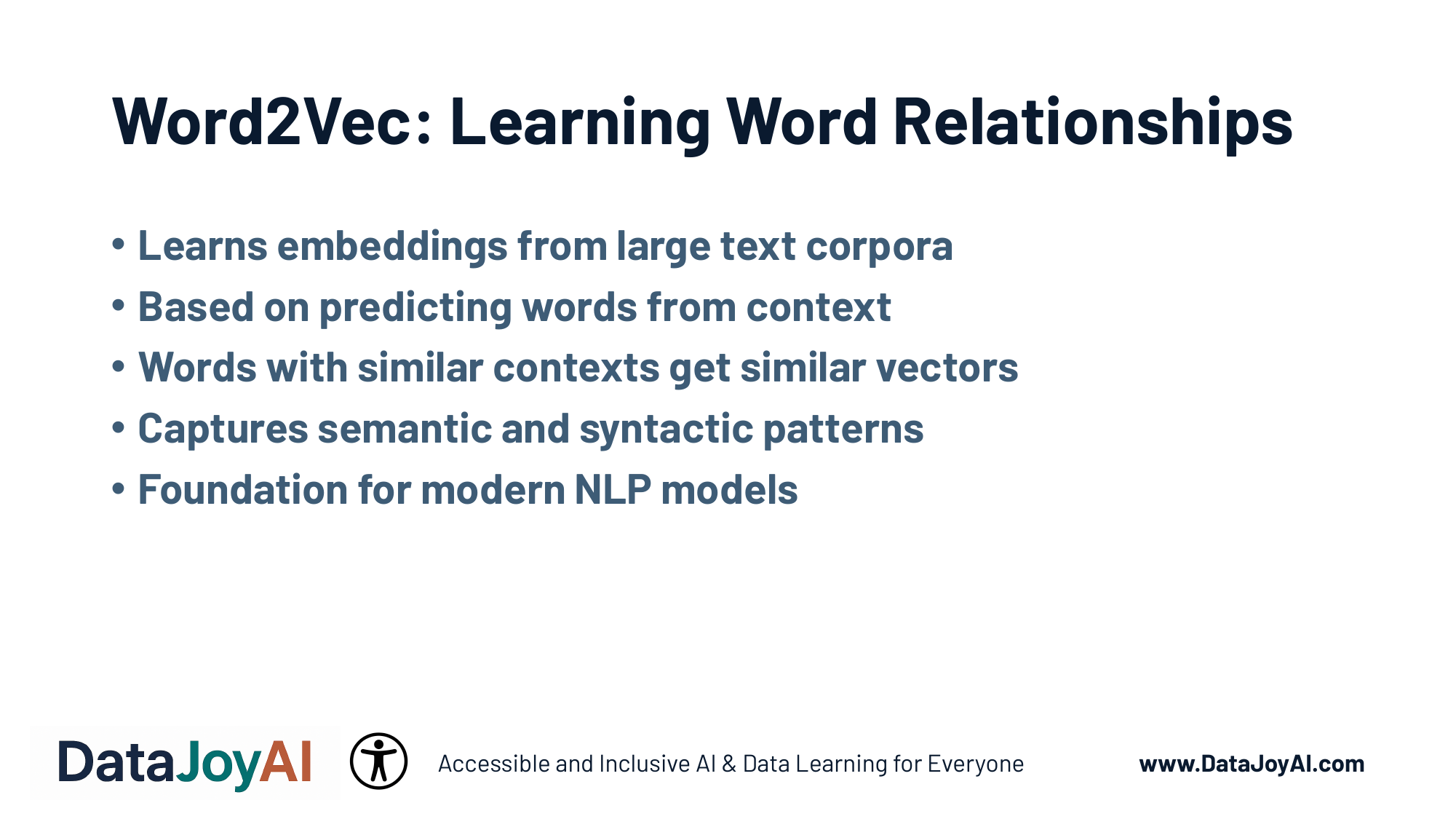

# Word2Vec: Learning Word Relationships
Learns embeddings from large text corpora
Based on predicting words from context
Words with similar contexts get similar vectors
Captures semantic and syntactic patterns
Foundation for modern NLP models